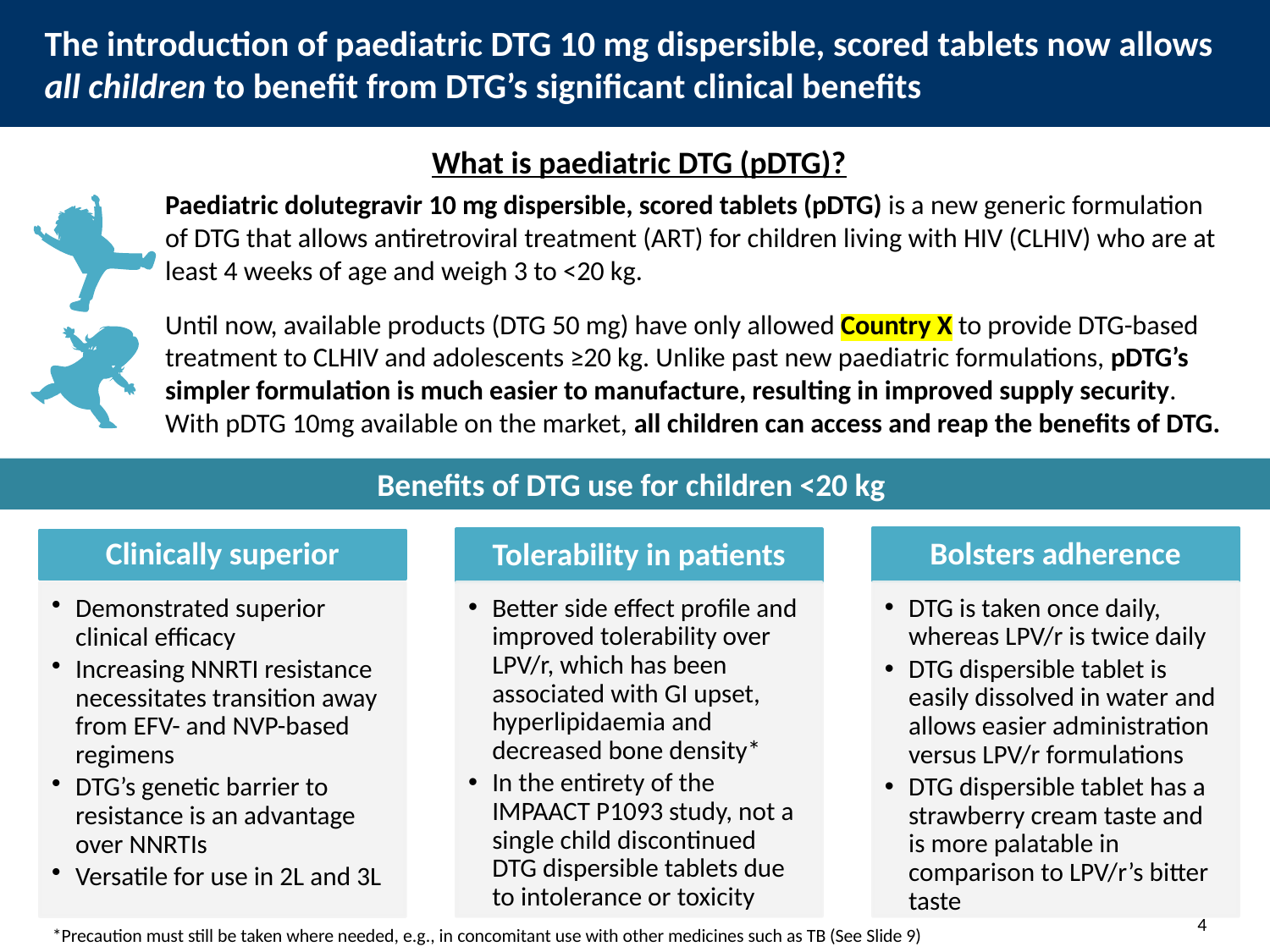

# The introduction of paediatric DTG 10 mg dispersible, scored tablets now allows all children to benefit from DTG’s significant clinical benefits
What is paediatric DTG (pDTG)?
Paediatric dolutegravir 10 mg dispersible, scored tablets (pDTG) is a new generic formulation of DTG that allows antiretroviral treatment (ART) for children living with HIV (CLHIV) who are at least 4 weeks of age and weigh 3 to <20 kg.
Until now, available products (DTG 50 mg) have only allowed Country X to provide DTG-based treatment to CLHIV and adolescents ≥20 kg. Unlike past new paediatric formulations, pDTG’s simpler formulation is much easier to manufacture, resulting in improved supply security. With pDTG 10mg available on the market, all children can access and reap the benefits of DTG.

Benefits of DTG use for children <20 kg
Bolsters adherence
Tolerability in patients
Clinically superior
Better side effect profile and improved tolerability over LPV/r, which has been associated with GI upset, hyperlipidaemia and decreased bone density*
In the entirety of the  IMPAACT P1093 study, not a single child discontinued DTG dispersible tablets due to intolerance or toxicity
DTG is taken once daily, whereas LPV/r is twice daily
DTG dispersible tablet is easily dissolved in water and allows easier administration versus LPV/r formulations
DTG dispersible tablet has a strawberry cream taste and is more palatable in comparison to LPV/r’s bitter taste
Demonstrated superior clinical efficacy
Increasing NNRTI resistance necessitates transition away from EFV- and NVP-based regimens
DTG’s genetic barrier to resistance is an advantage over NNRTIs
Versatile for use in 2L and 3L

*Precaution must still be taken where needed, e.g., in concomitant use with other medicines such as TB (See Slide 9)